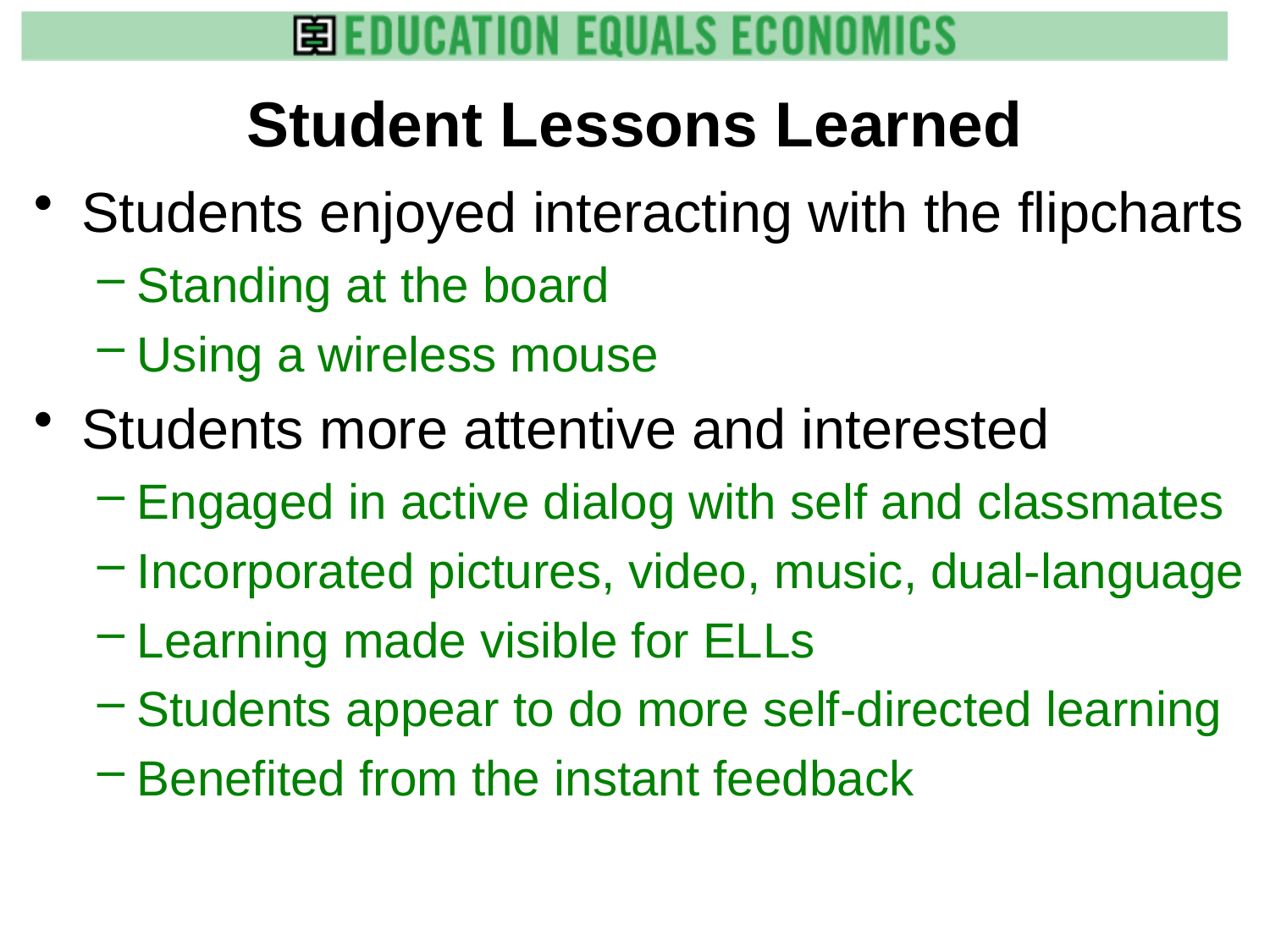

# Student Lessons Learned
Students enjoyed interacting with the flipcharts
Standing at the board
Using a wireless mouse
Students more attentive and interested
Engaged in active dialog with self and classmates
Incorporated pictures, video, music, dual-language
Learning made visible for ELLs
Students appear to do more self-directed learning
Benefited from the instant feedback